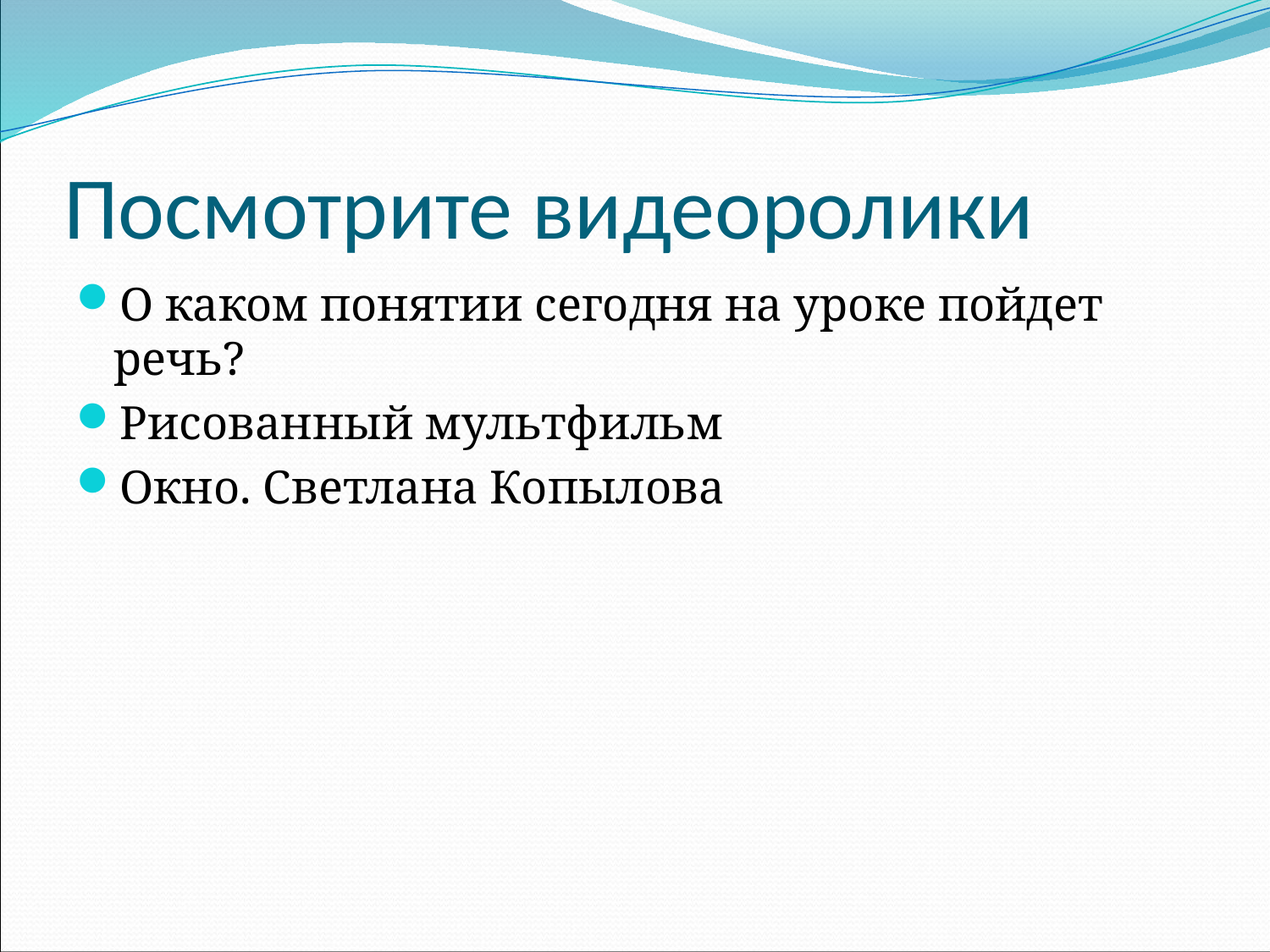

# Посмотрите видеоролики
О каком понятии сегодня на уроке пойдет речь?
Рисованный мультфильм
Окно. Светлана Копылова